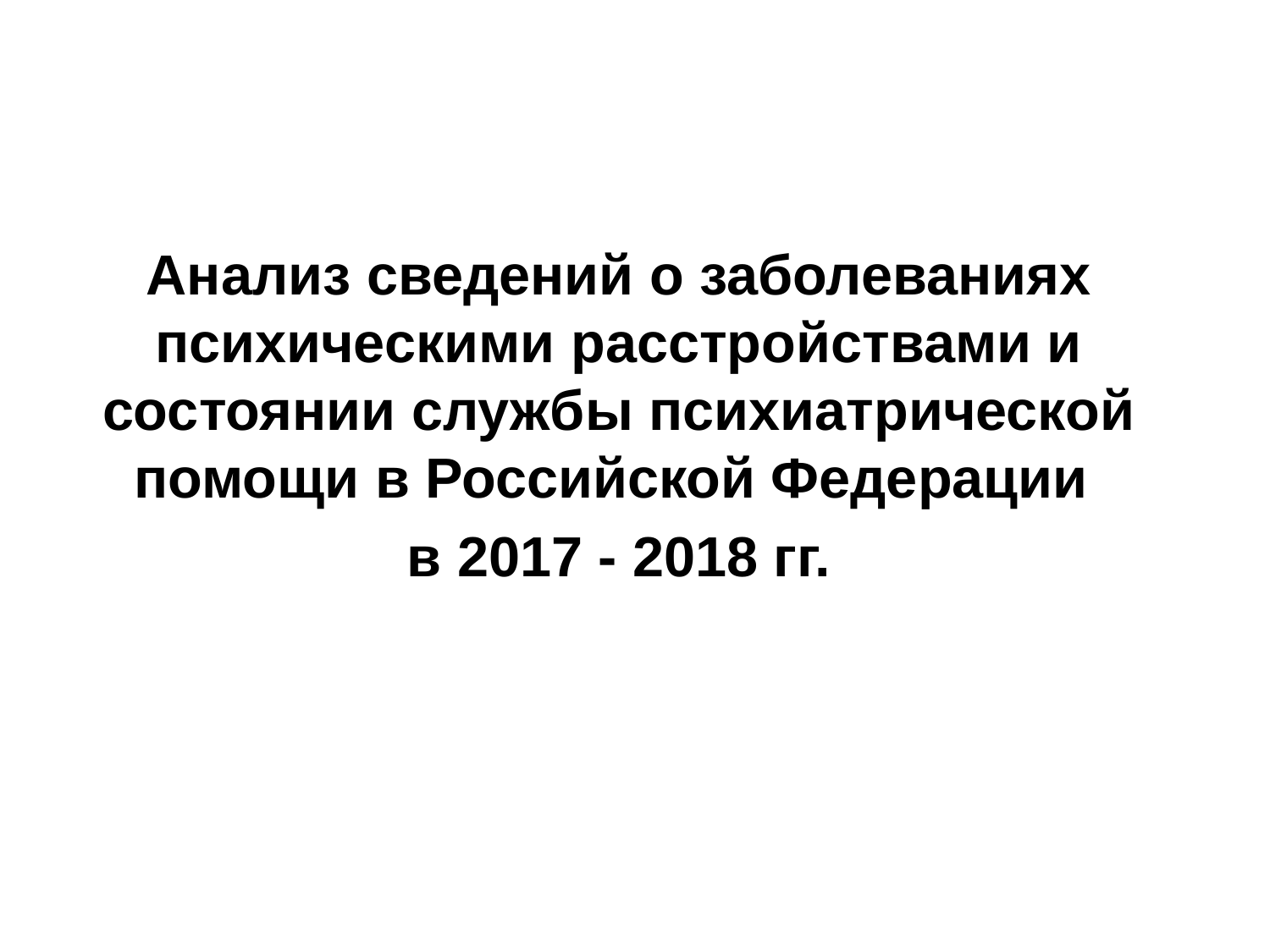

Анализ сведений о заболеваниях психическими расстройствами и состоянии службы психиатрической помощи в Российской Федерации
в 2017 - 2018 гг.
2